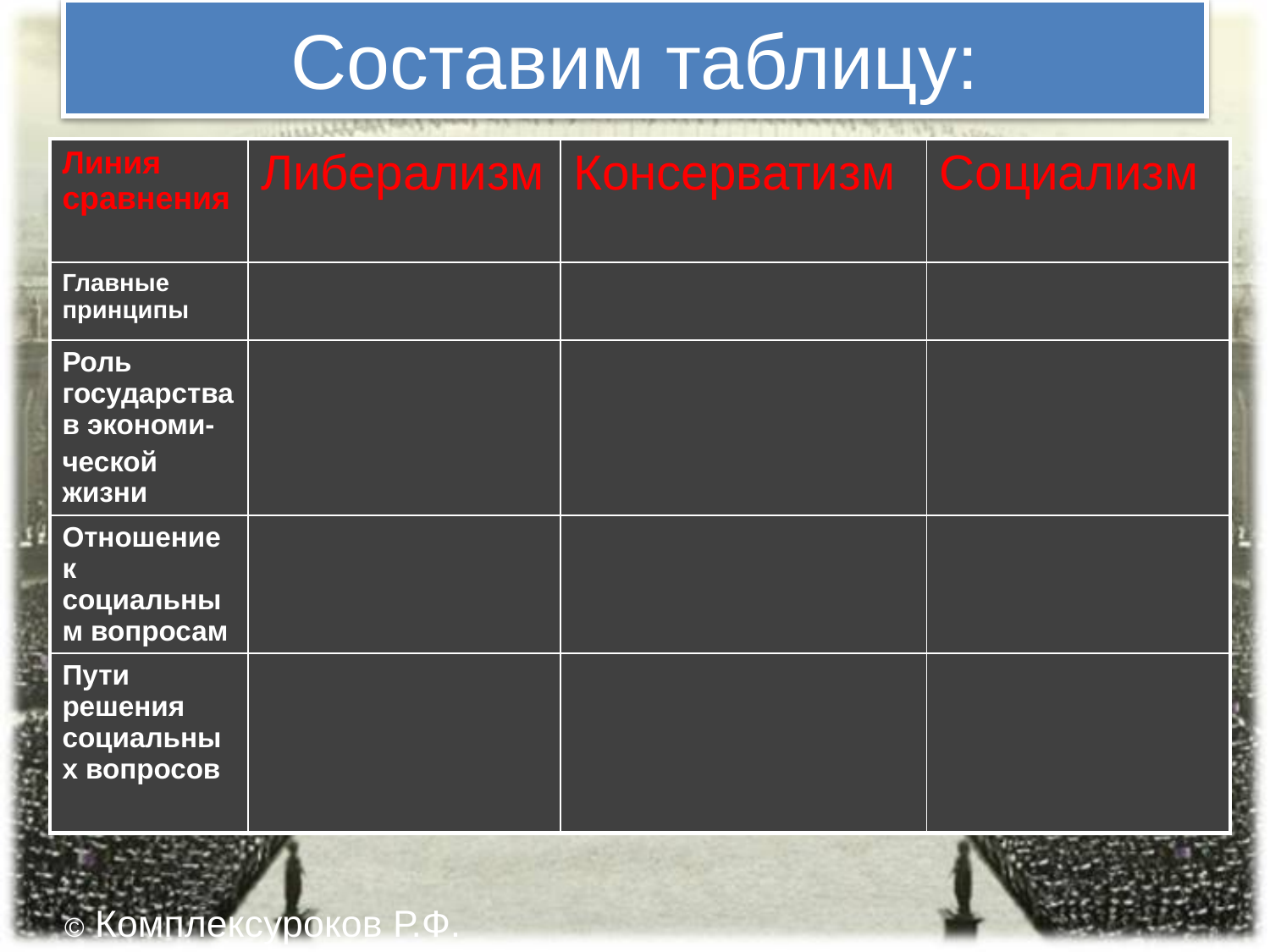

# Составим таблицу:
| Линия сравнения | Либерализм | Консерватизм | Социализм |
| --- | --- | --- | --- |
| Главные принципы |  |  |  |
| Роль государства в экономи- ческой жизни |  |  |  |
| Отношение к социальным вопросам |  |  |  |
| Пути решения социальных вопросов |  |  |  |
© Комплексуроков Р.Ф.